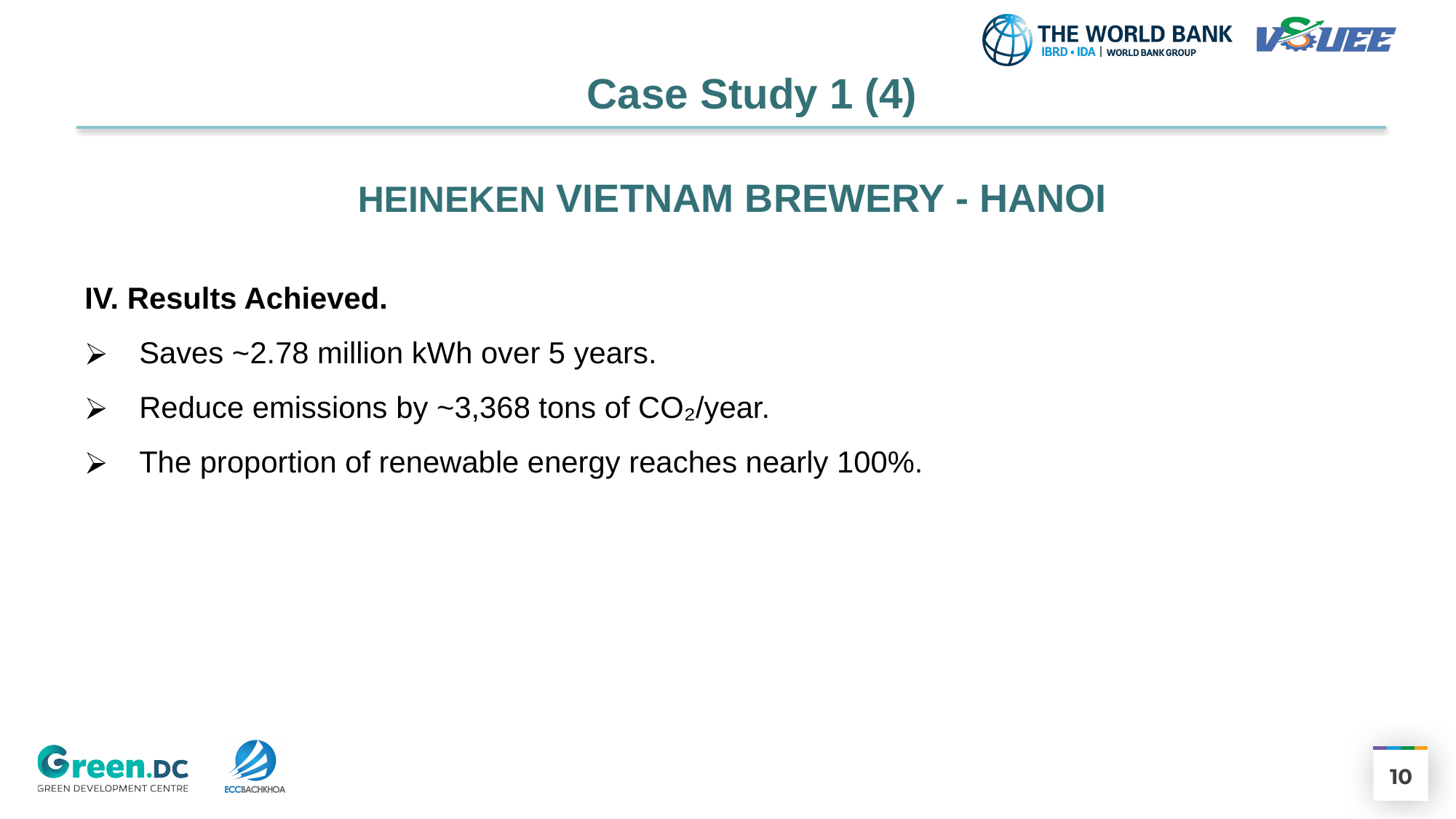

Case Study 1 (4)
HEINEKEN VIETNAM BREWERY - HANOI

IV. Results Achieved.
Saves ~2.78 million kWh over 5 years.
Reduce emissions by ~3,368 tons of CO₂/year.
The proportion of renewable energy reaches nearly 100%.